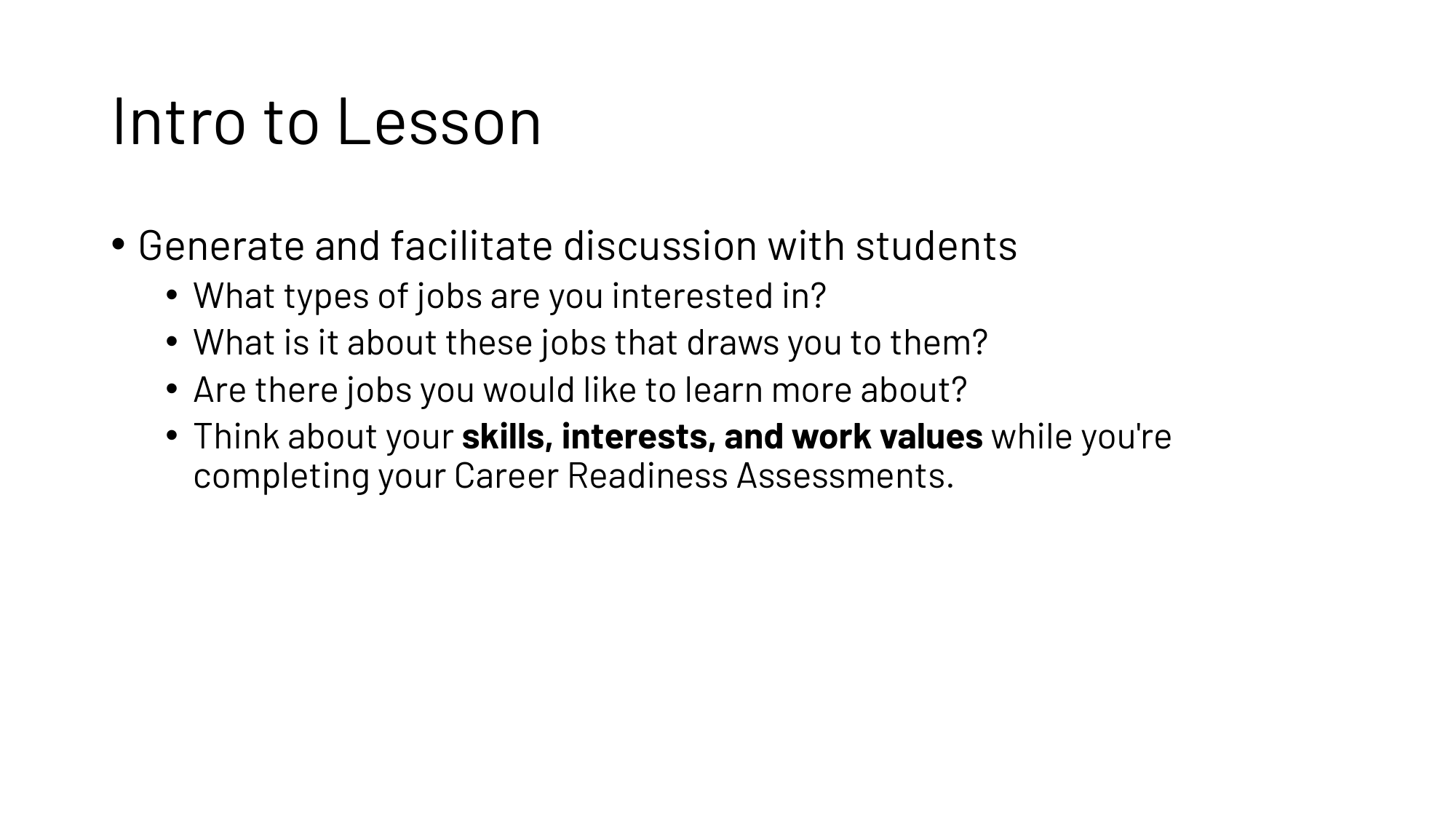

# Intro to Lesson
Generate and facilitate discussion with students
What types of jobs are you interested in?
What is it about these jobs that draws you to them?
Are there jobs you would like to learn more about?
Think about your skills, interests, and work values while you're completing your Career Readiness Assessments.